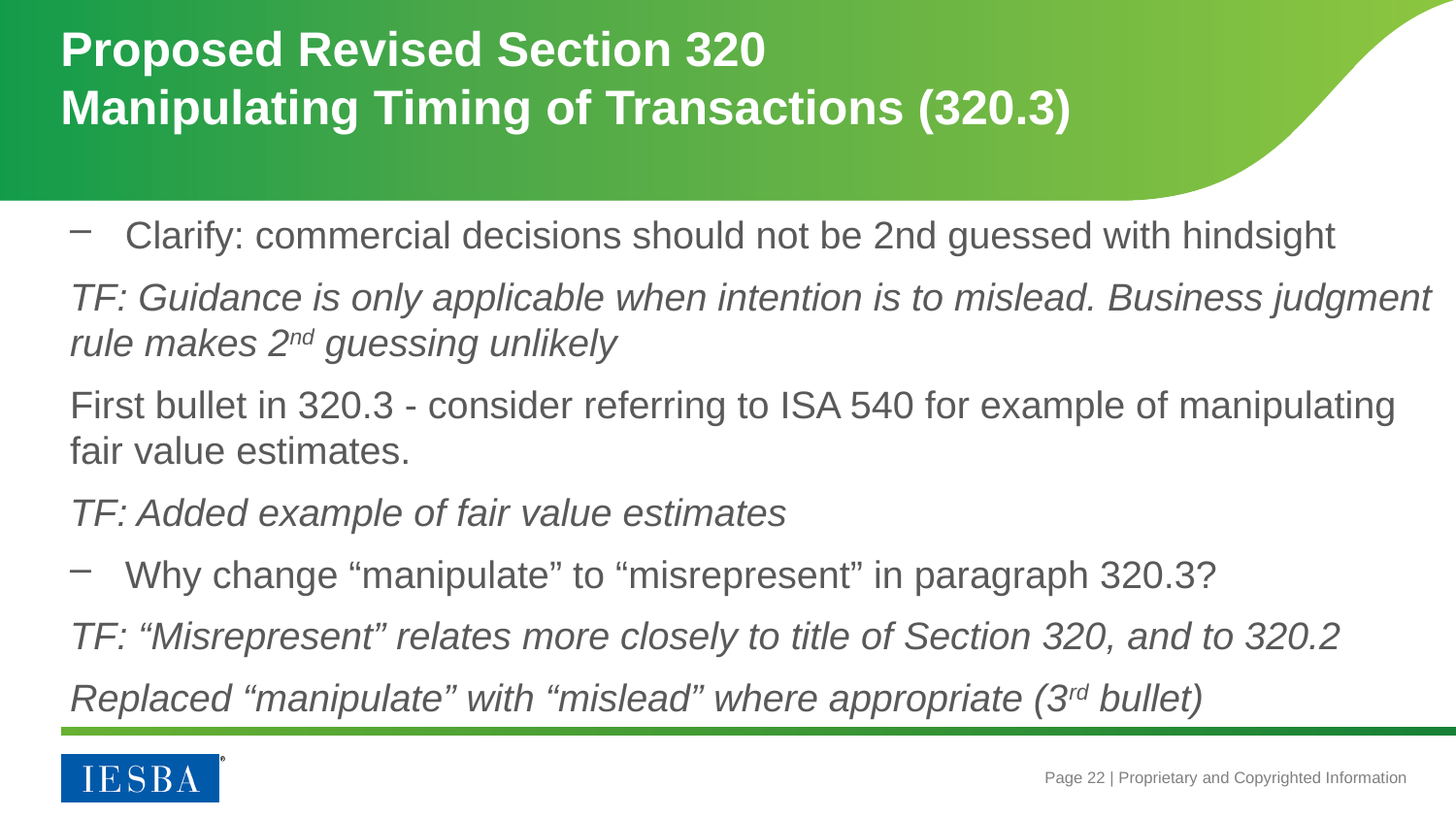

# Proposed Revised Section 320 Manipulating Timing of Transactions (320.3)
Clarify: commercial decisions should not be 2nd guessed with hindsight
TF: Guidance is only applicable when intention is to mislead. Business judgment rule makes 2nd guessing unlikely
First bullet in 320.3 - consider referring to ISA 540 for example of manipulating fair value estimates.
TF: Added example of fair value estimates
Why change “manipulate” to “misrepresent” in paragraph 320.3?
TF: “Misrepresent” relates more closely to title of Section 320, and to 320.2
Replaced “manipulate” with “mislead” where appropriate (3rd bullet)